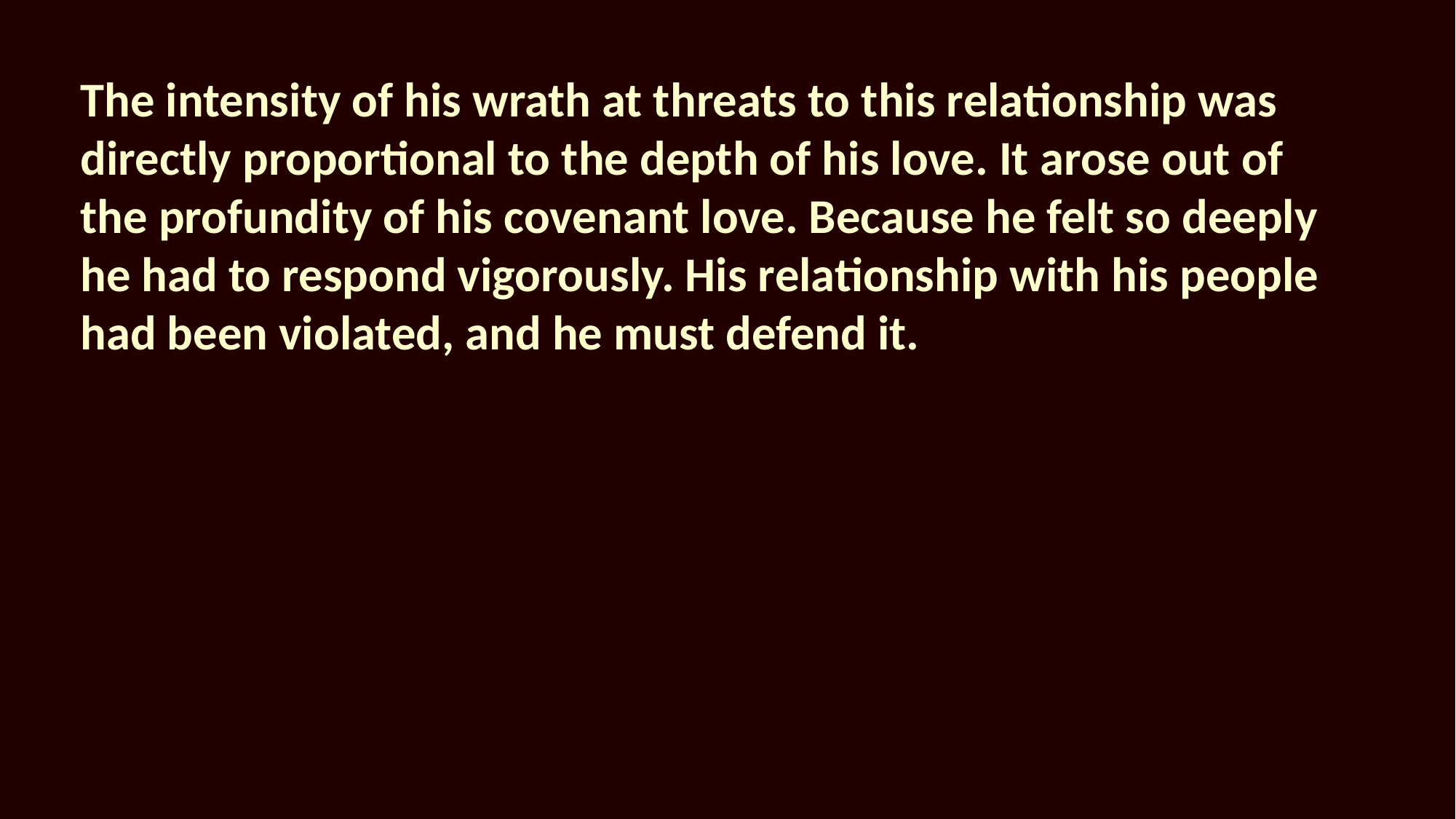

The intensity of his wrath at threats to this relationship was directly proportional to the depth of his love. It arose out of the profundity of his covenant love. Because he felt so deeply he had to respond vigorously. His relationship with his people had been violated, and he must defend it.